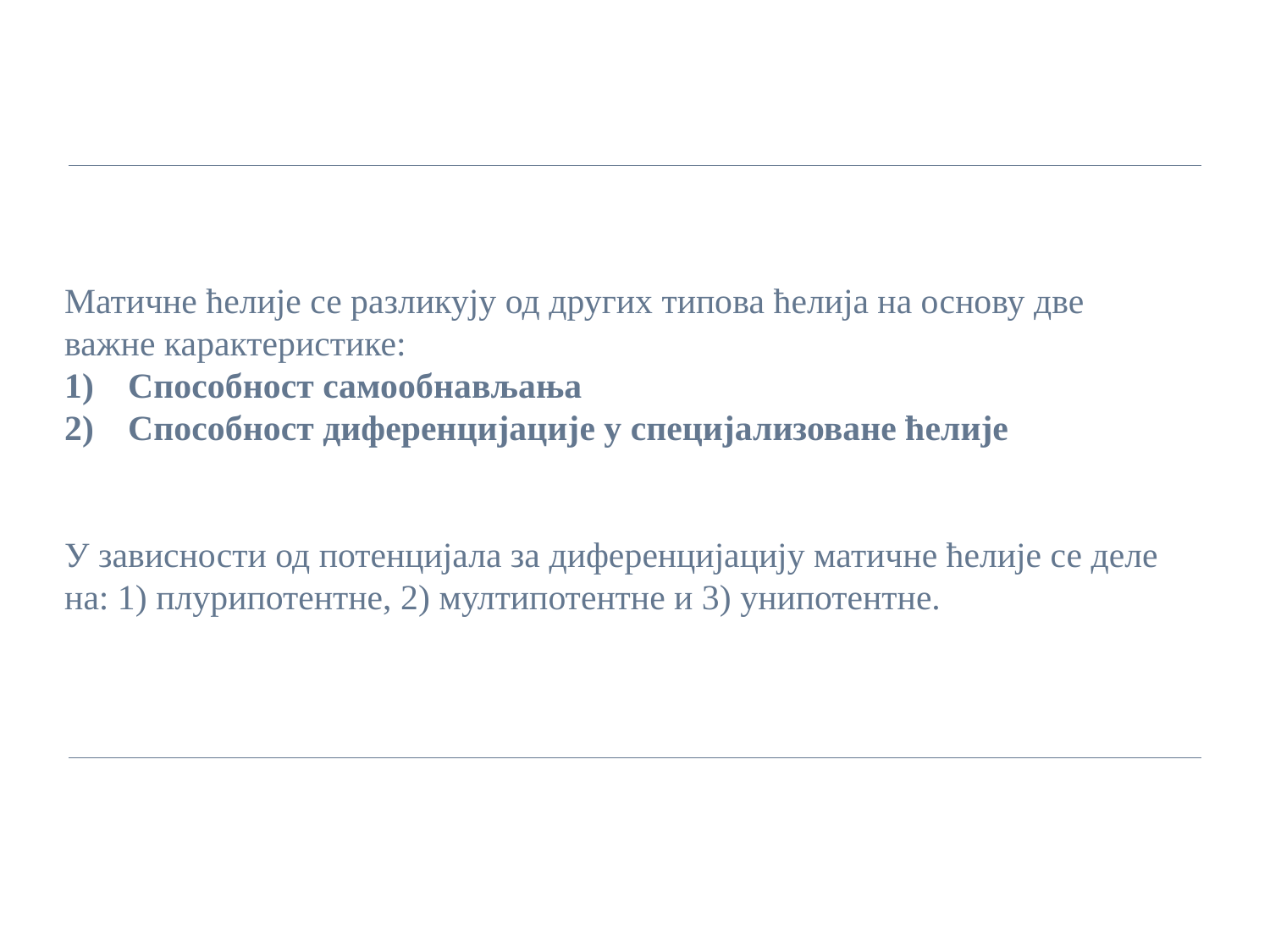

Матичне ћелије се разликују од других типова ћелија на основу две
важне карактеристике:
Способност самообнављања
Способност диференцијације у специјализоване ћелије

У зависности од потенцијала за диференцијацију матичне ћелије се деле
на: 1) плурипотентне, 2) мултипотентне и 3) унипотентне.